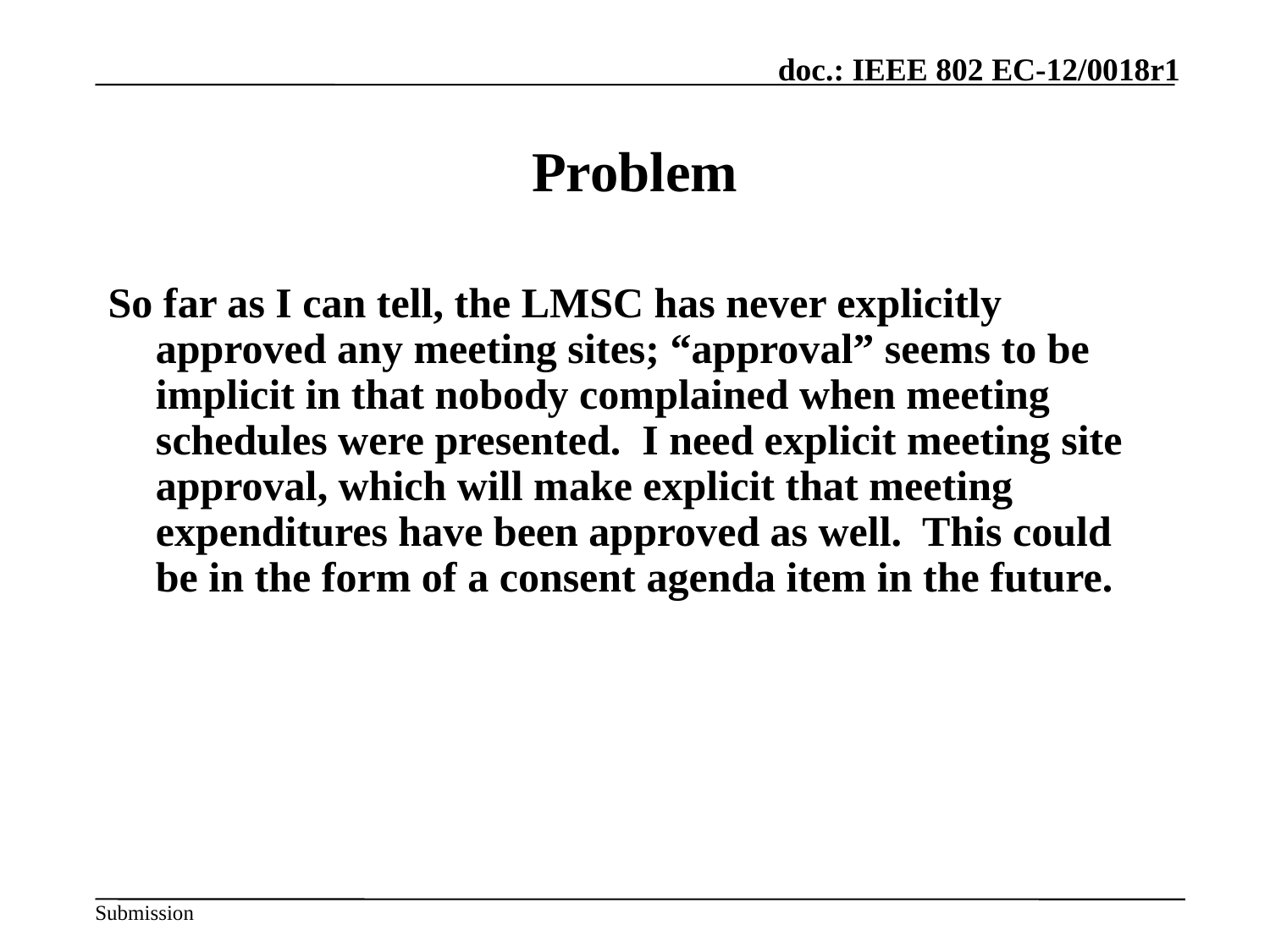

# Problem
So far as I can tell, the LMSC has never explicitly approved any meeting sites; “approval” seems to be implicit in that nobody complained when meeting schedules were presented.  I need explicit meeting site approval, which will make explicit that meeting expenditures have been approved as well.  This could be in the form of a consent agenda item in the future.